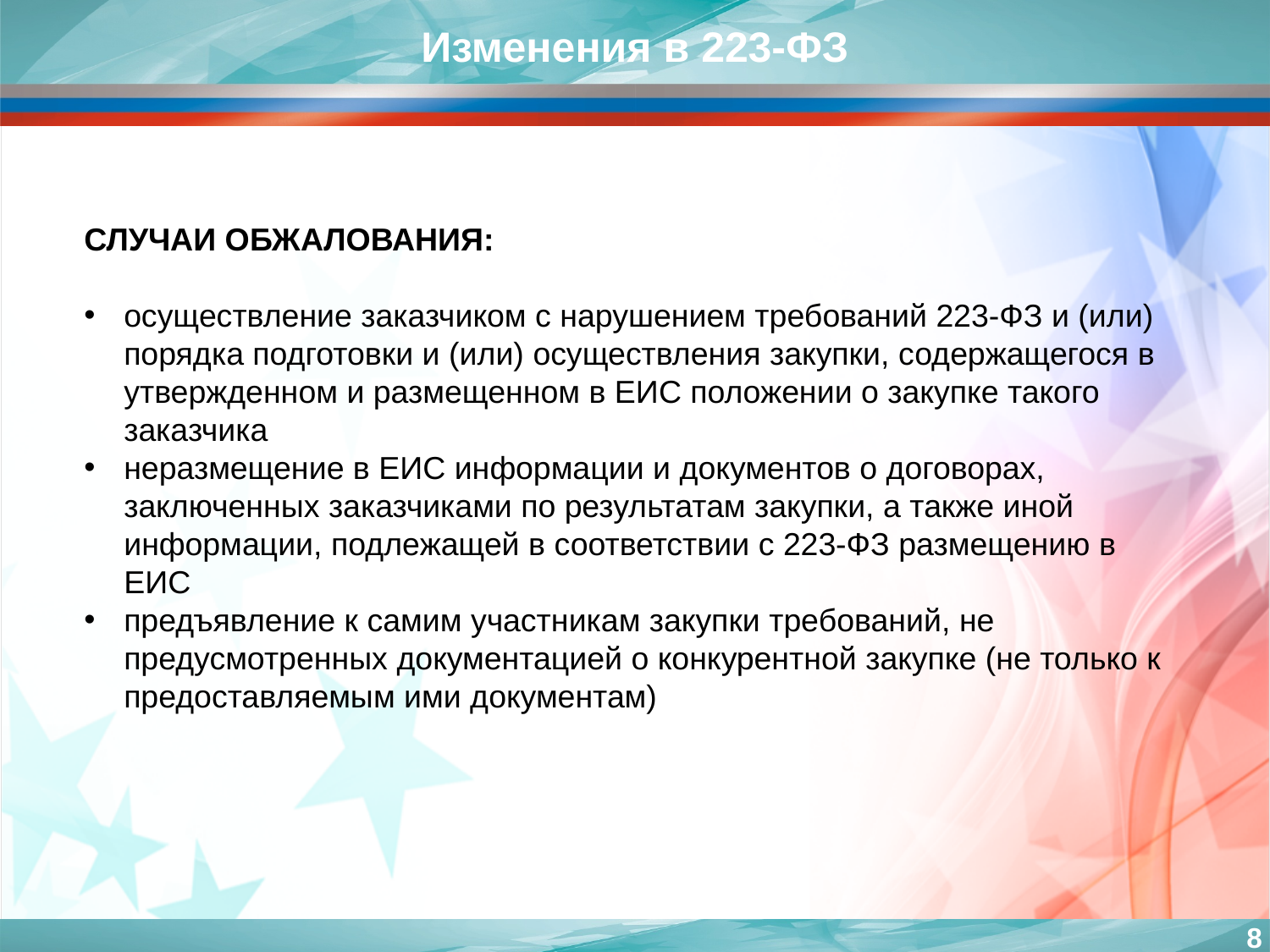

Изменения в 223-ФЗ
СЛУЧАИ ОБЖАЛОВАНИЯ:

осуществление заказчиком с нарушением требований 223-ФЗ и (или) порядка подготовки и (или) осуществления закупки, содержащегося в утвержденном и размещенном в ЕИС положении о закупке такого заказчика
неразмещение в ЕИС информации и документов о договорах, заключенных заказчиками по результатам закупки, а также иной информации, подлежащей в соответствии с 223-ФЗ размещению в ЕИС
предъявление к самим участникам закупки требований, не предусмотренных документацией о конкурентной закупке (не только к предоставляемым ими документам)
8